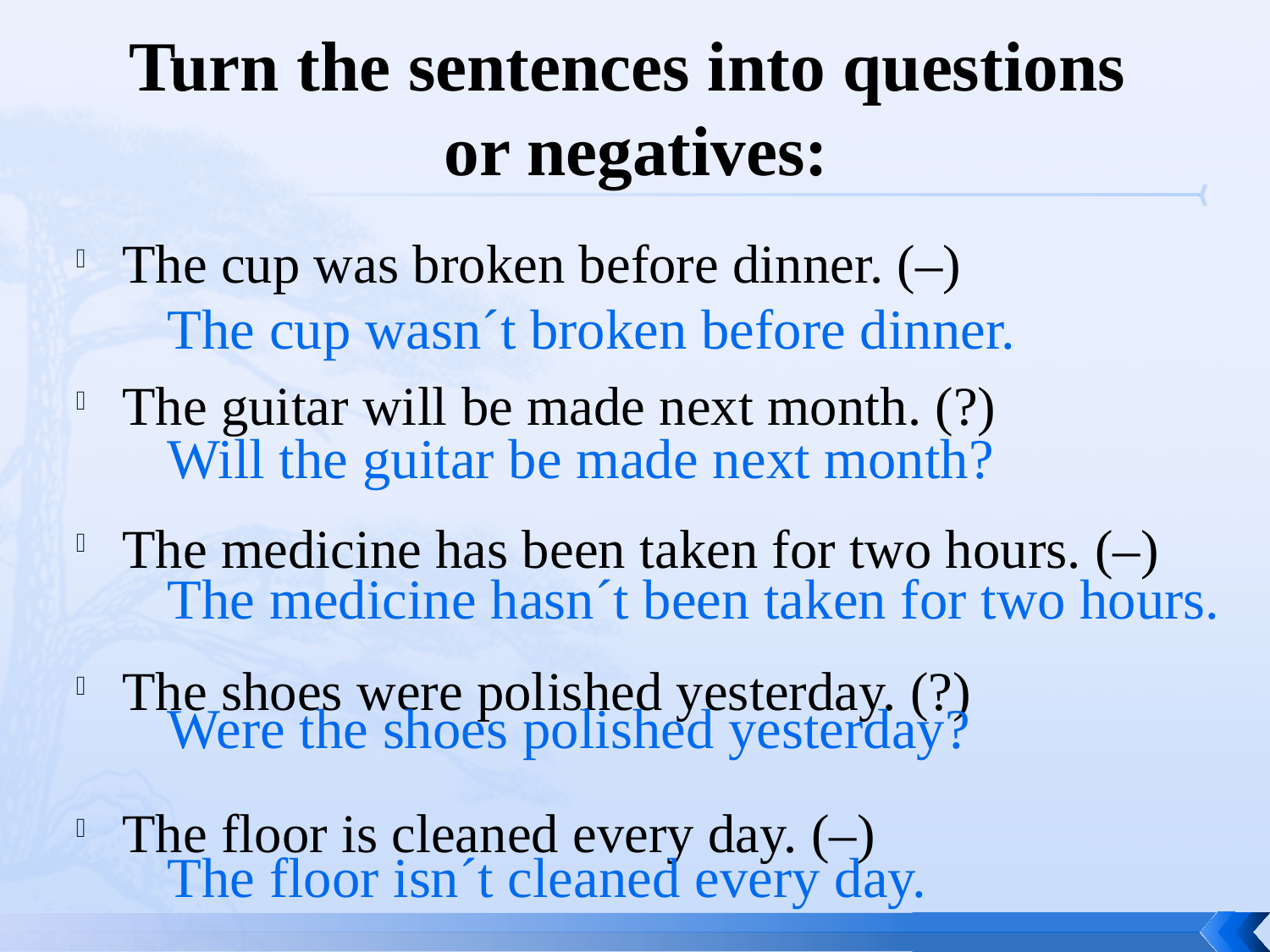

# Turn the sentences into questions or negatives:
The cup was broken before dinner. (–)
The guitar will be made next month. (?)
The medicine has been taken for two hours. (–)
The shoes were polished yesterday. (?)
The floor is cleaned every day. (–)
The cup wasn´t broken before dinner.
Will the guitar be made next month?
The medicine hasn´t been taken for two hours.
Were the shoes polished yesterday?
The floor isn´t cleaned every day.